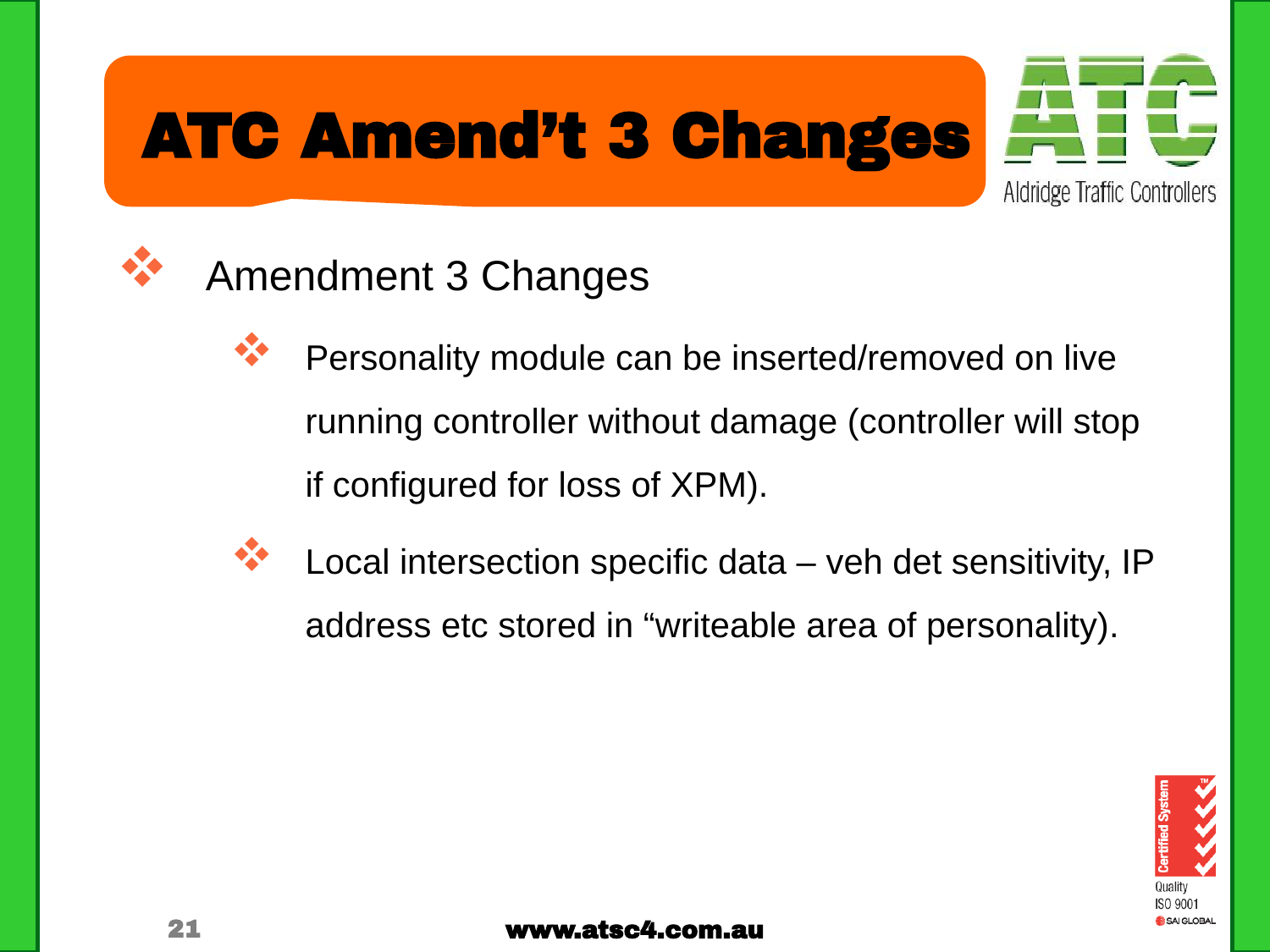

# ATC Amend’t 3 Changes
Amendment 3 Changes
Personality module can be inserted/removed on live running controller without damage (controller will stop if configured for loss of XPM).
Local intersection specific data – veh det sensitivity, IP address etc stored in “writeable area of personality).

www.atsc4.com.au
21